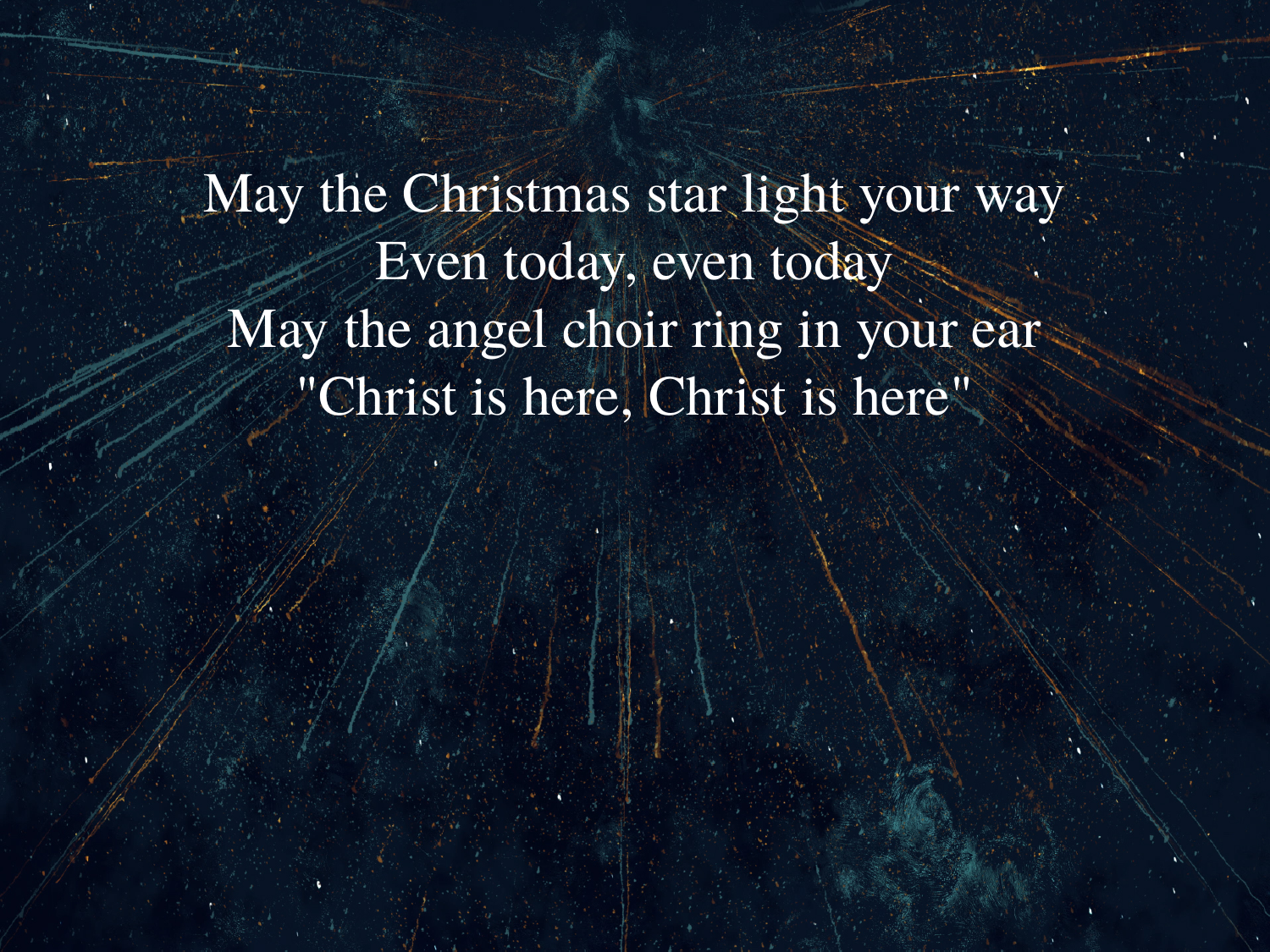

# May the Christmas star light your way Even today, even today May the angel choir ring in your ear "Christ is here, Christ is here"